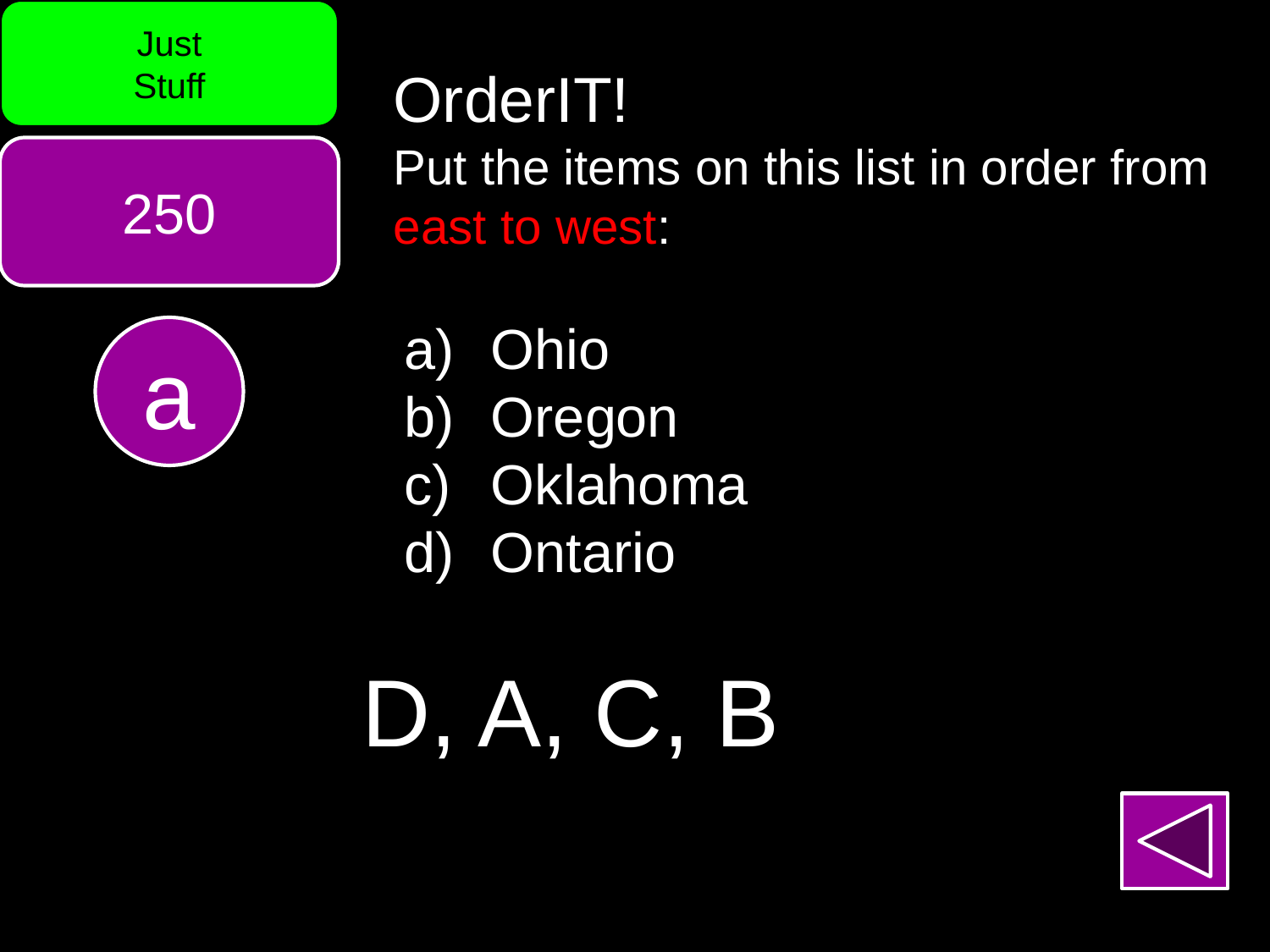

Just
Stuff
OrderIT!
Put the items on this list in order from east to west:
250
 Ohio
 Oregon
 Oklahoma
 Ontario
a
D, A, C, B